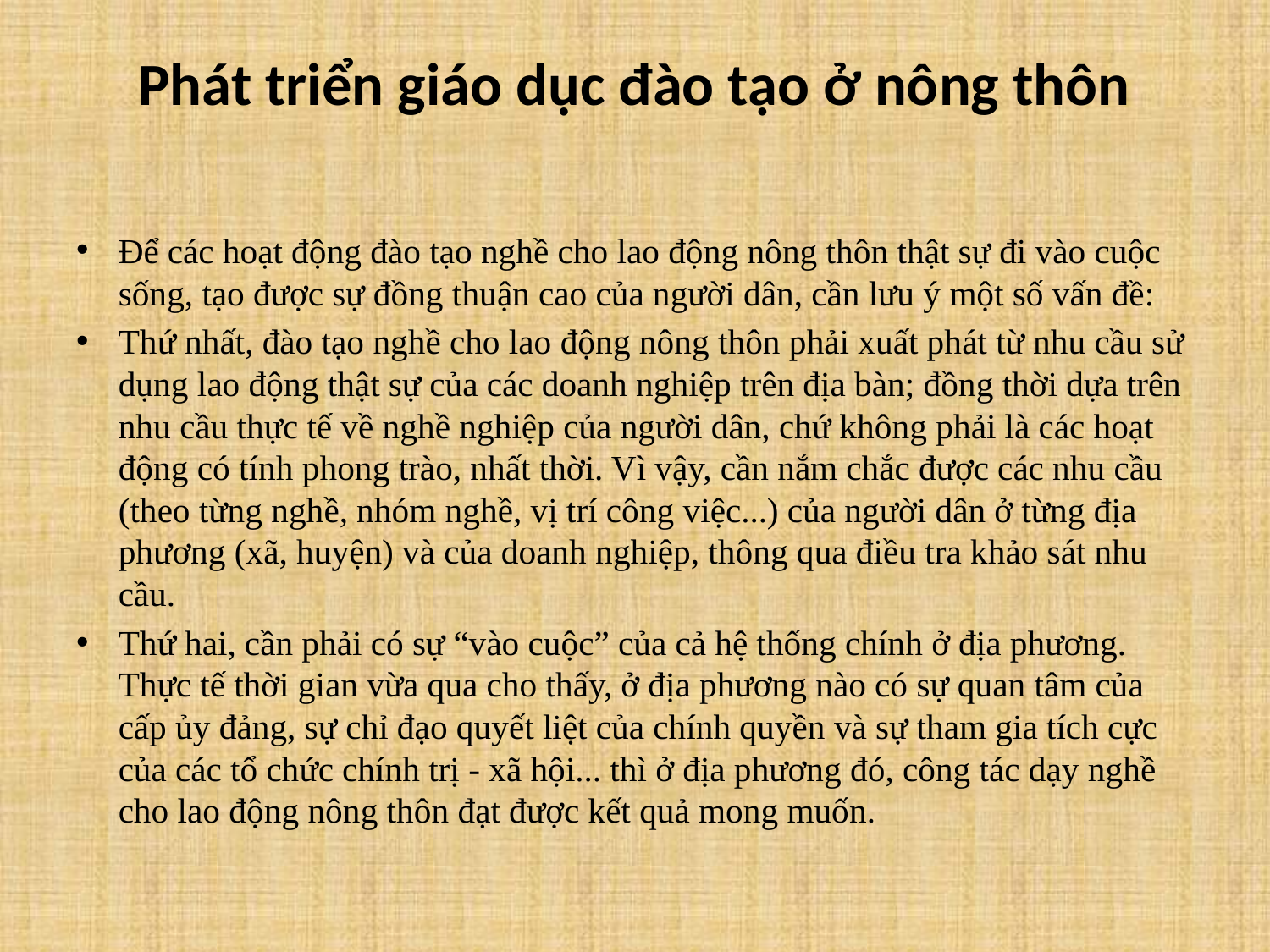

# Phát triển giáo dục đào tạo ở nông thôn
Để các hoạt động đào tạo nghề cho lao động nông thôn thật sự đi vào cuộc sống, tạo được sự đồng thuận cao của người dân, cần lưu ý một số vấn đề:
Thứ nhất, đào tạo nghề cho lao động nông thôn phải xuất phát từ nhu cầu sử dụng lao động thật sự của các doanh nghiệp trên địa bàn; đồng thời dựa trên nhu cầu thực tế về nghề nghiệp của người dân, chứ không phải là các hoạt động có tính phong trào, nhất thời. Vì vậy, cần nắm chắc được các nhu cầu (theo từng nghề, nhóm nghề, vị trí công việc...) của người dân ở từng địa phương (xã, huyện) và của doanh nghiệp, thông qua điều tra khảo sát nhu cầu.
Thứ hai, cần phải có sự “vào cuộc” của cả hệ thống chính ở địa phương. Thực tế thời gian vừa qua cho thấy, ở địa phương nào có sự quan tâm của cấp ủy đảng, sự chỉ đạo quyết liệt của chính quyền và sự tham gia tích cực của các tổ chức chính trị - xã hội... thì ở địa phương đó, công tác dạy nghề cho lao động nông thôn đạt được kết quả mong muốn.